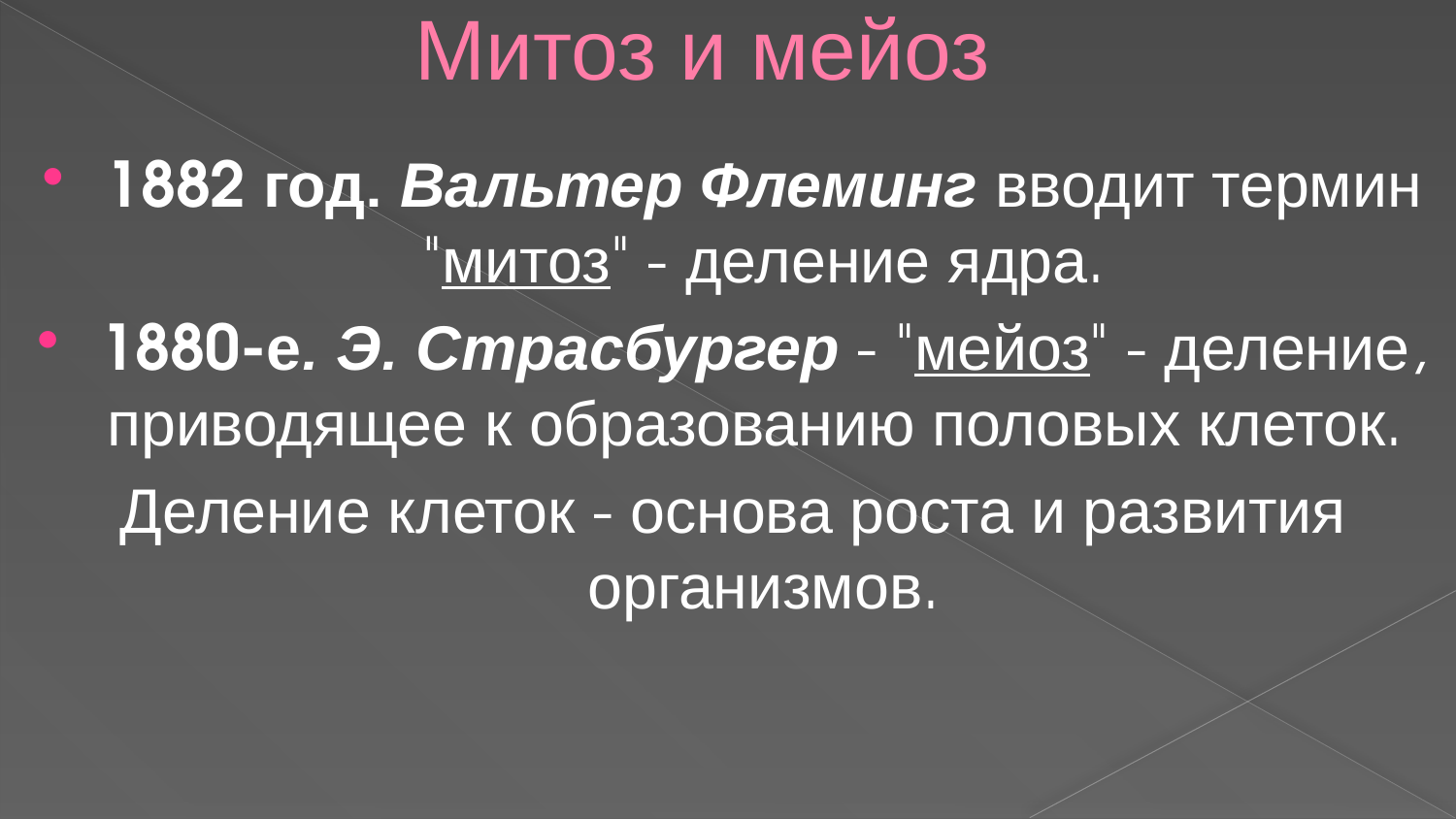

# Митоз и мейоз
1882 год. Вальтер Флеминг вводит термин "митоз" - деление ядра.
1880-е. Э. Страсбургер - "мейоз" - деление, приводящее к образованию половых клеток.
Деление клеток - основа роста и развития организмов.